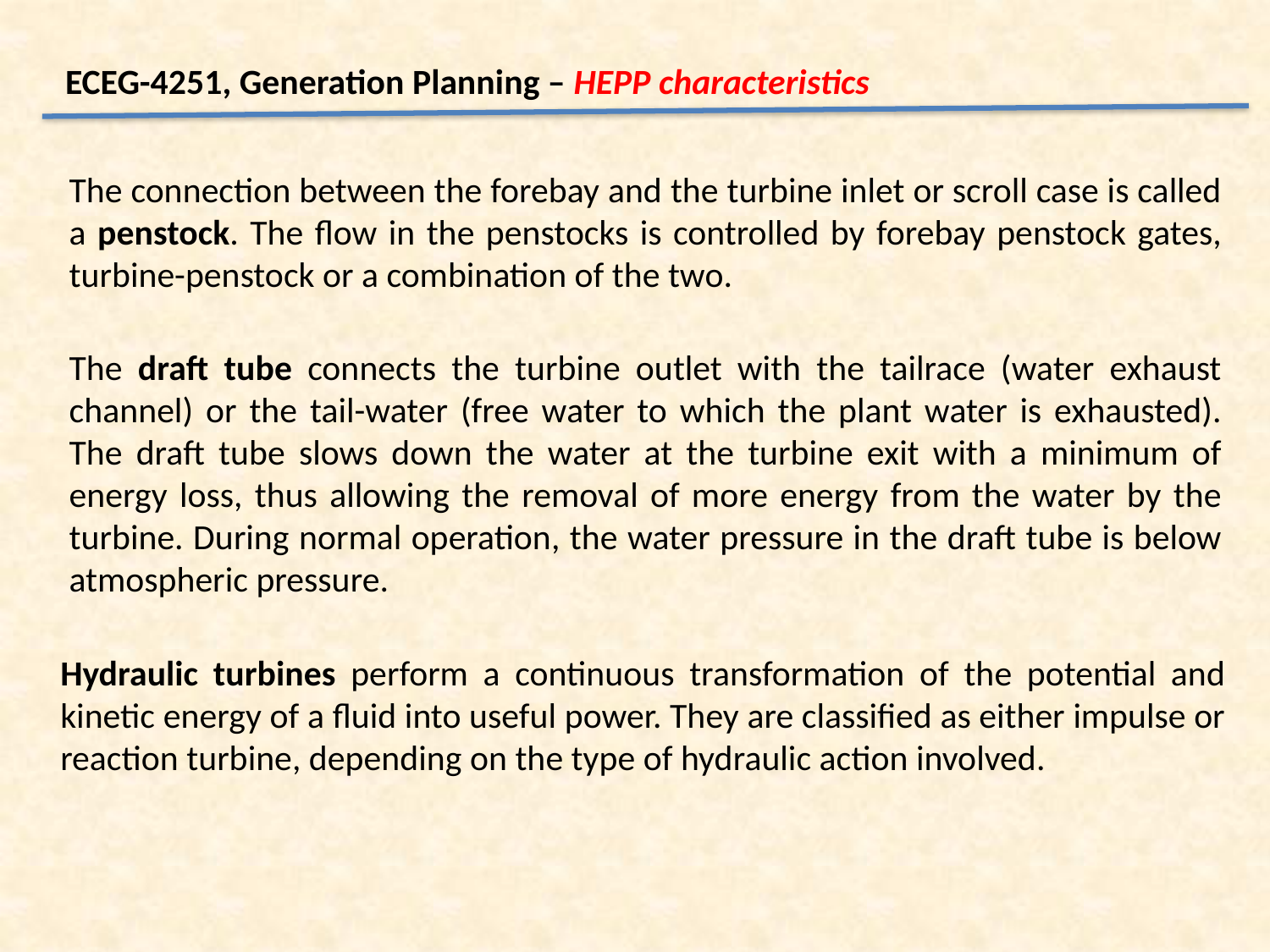

ECEG-4251, Generation Planning – HEPP characteristics
The connection between the forebay and the turbine inlet or scroll case is called a penstock. The flow in the penstocks is controlled by forebay penstock gates, turbine-penstock or a combination of the two.

The draft tube connects the turbine outlet with the tailrace (water exhaust channel) or the tail-water (free water to which the plant water is exhausted). The draft tube slows down the water at the turbine exit with a minimum of energy loss, thus allowing the removal of more energy from the water by the turbine. During normal operation, the water pressure in the draft tube is below atmospheric pressure.
Hydraulic turbines perform a continuous transformation of the potential and kinetic energy of a fluid into useful power. They are classified as either impulse or reaction turbine, depending on the type of hydraulic action involved.